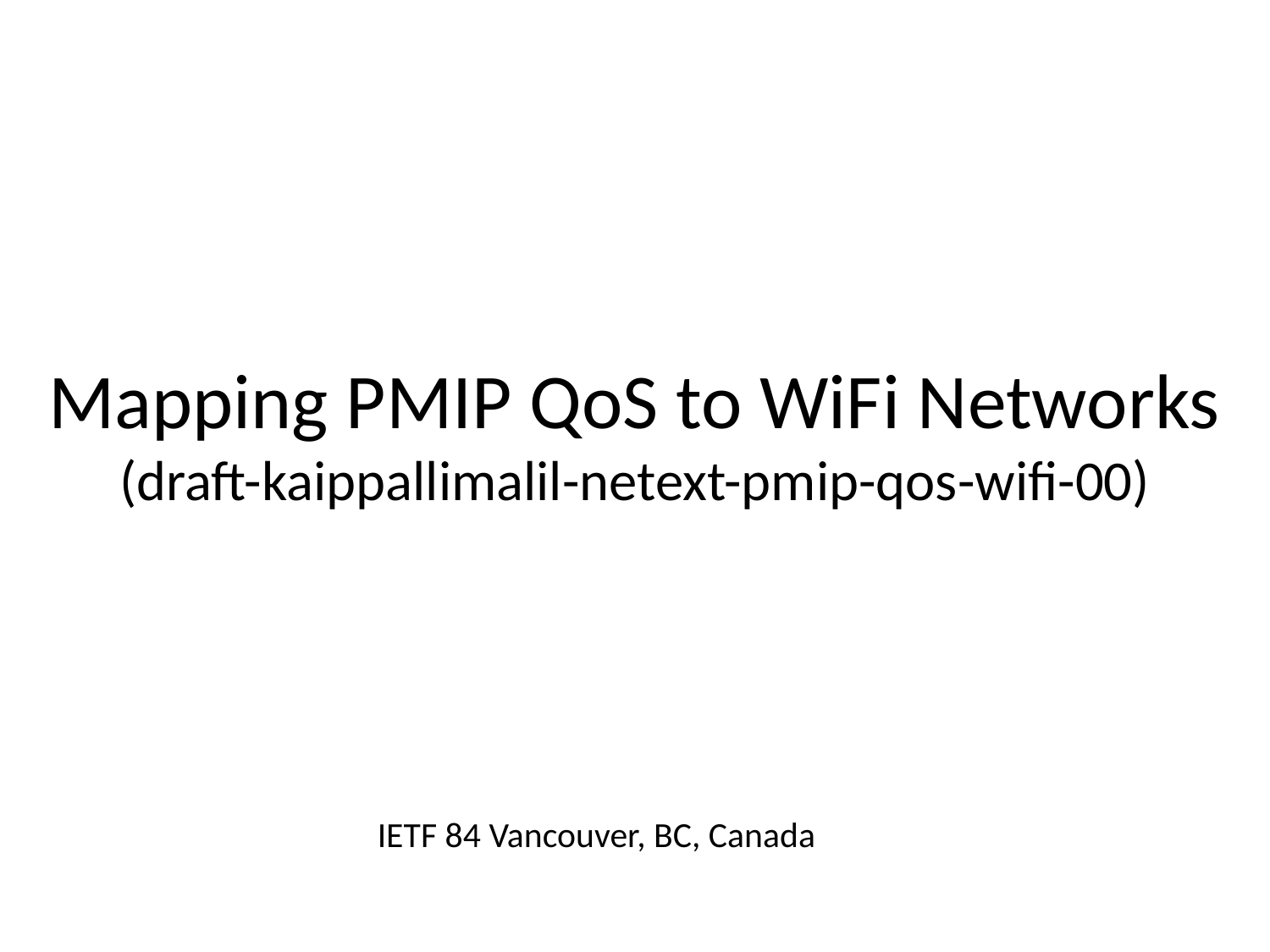

# Mapping PMIP QoS to WiFi Networks (draft-kaippallimalil-netext-pmip-qos-wifi-00)
IETF 84 Vancouver, BC, Canada